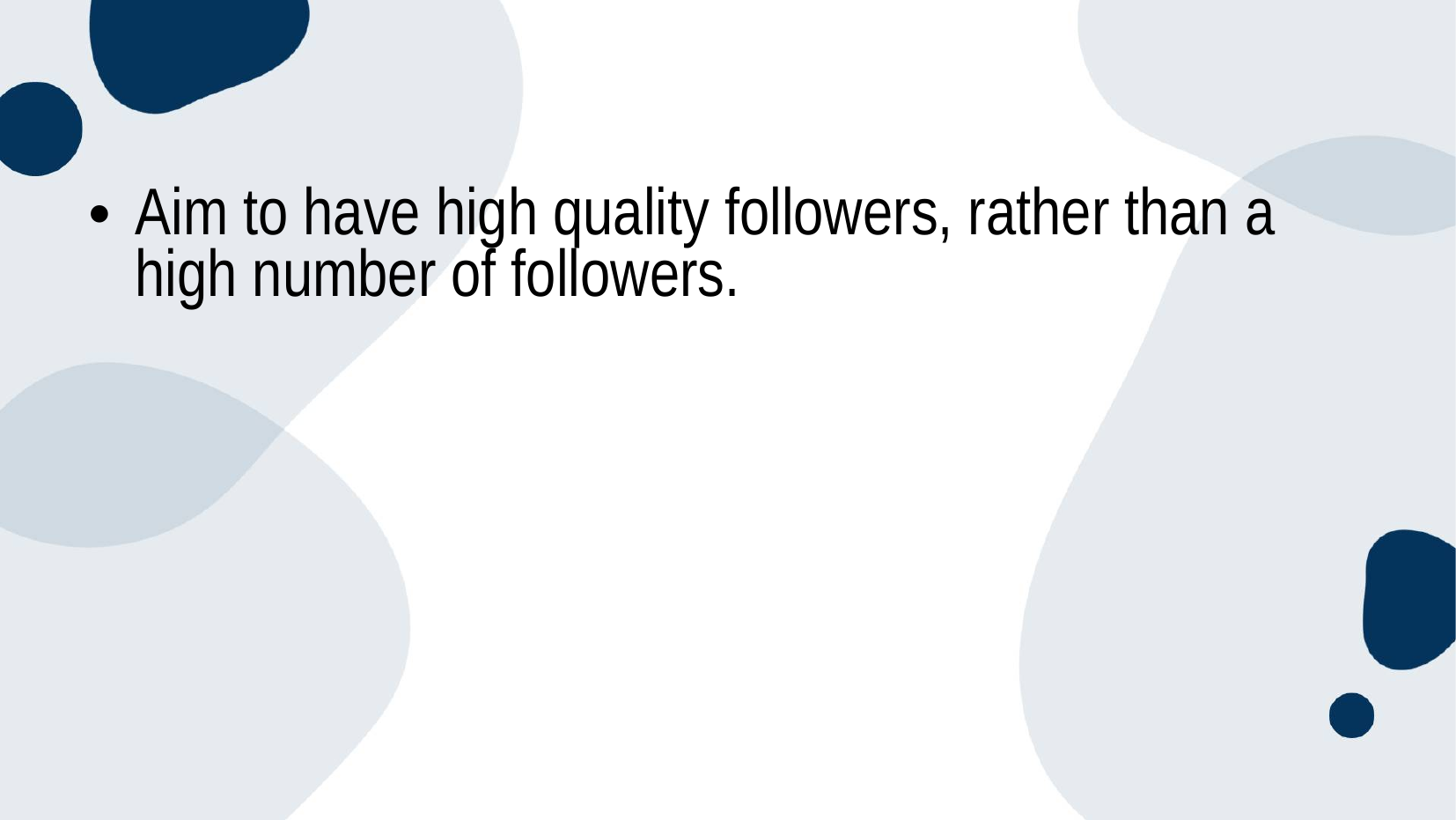

Aim to have high quality followers, rather than a high number of followers.